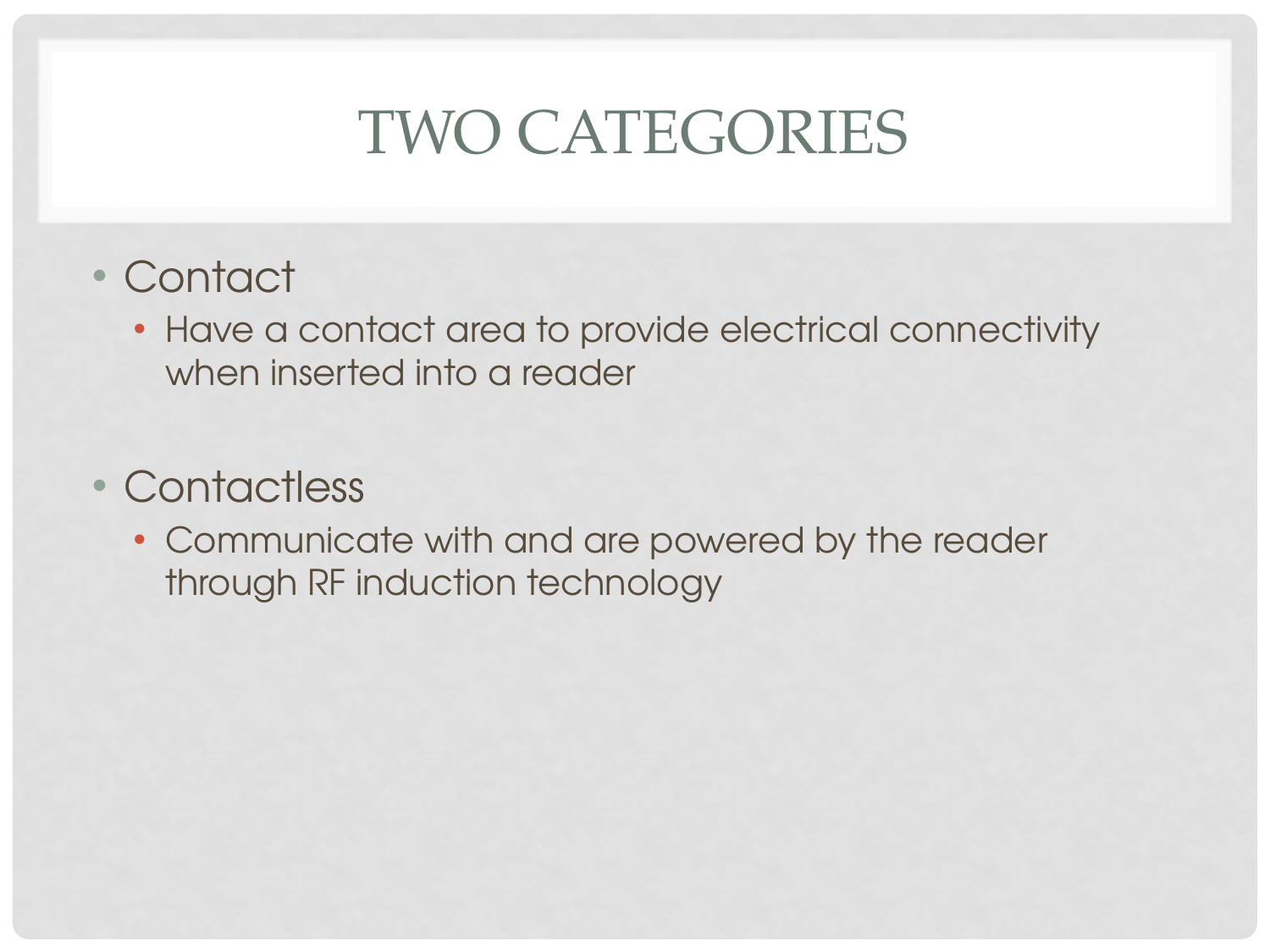

# Two categories
Contact
Have a contact area to provide electrical connectivity when inserted into a reader

Contactless
Communicate with and are powered by the reader through RF induction technology